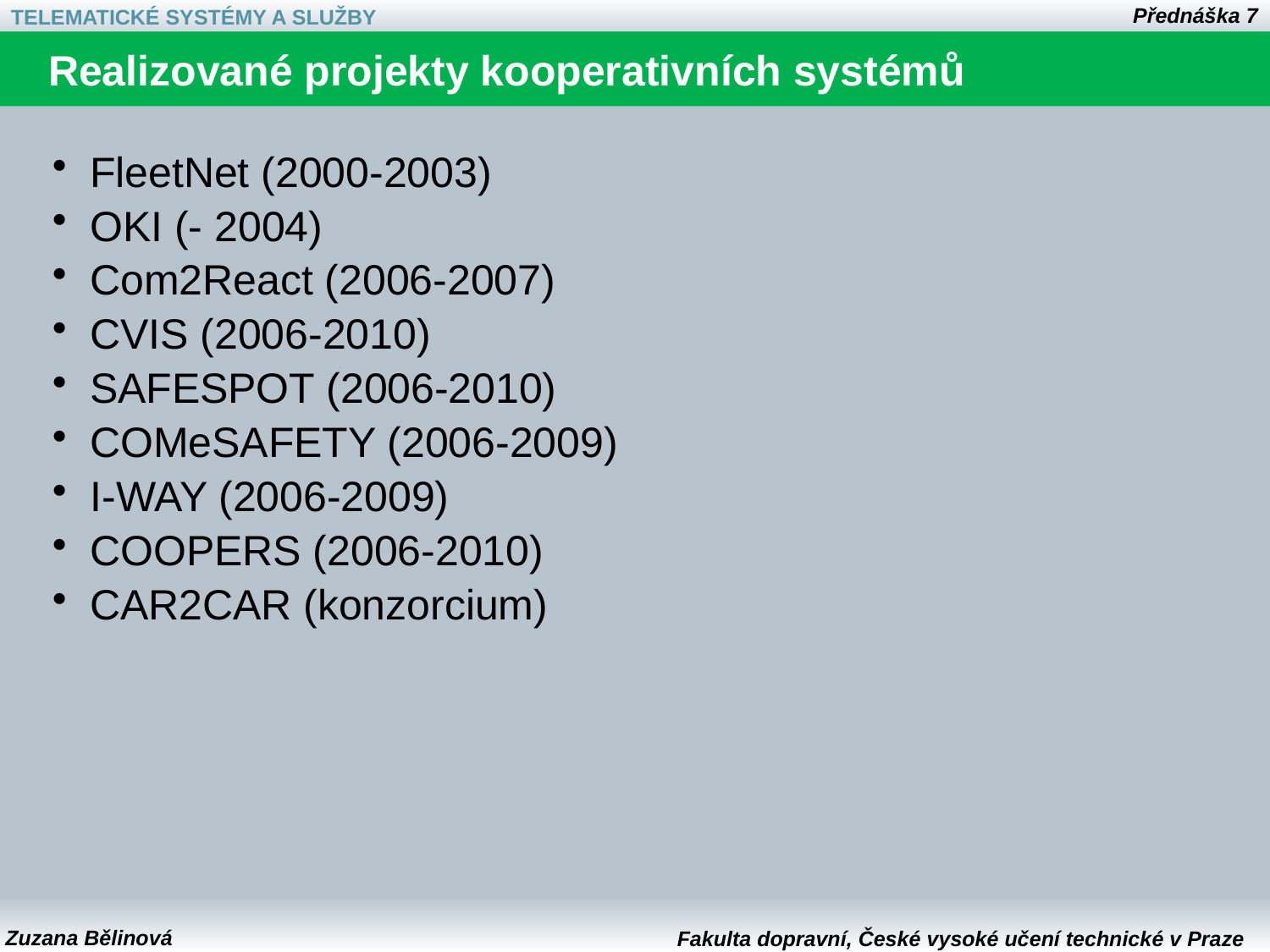

# Realizované projekty kooperativních systémů
FleetNet (2000-2003)
OKI (- 2004)
Com2React (2006-2007)
CVIS (2006-2010)
SAFESPOT (2006-2010)
COMeSAFETY (2006-2009)
I-WAY (2006-2009)
COOPERS (2006-2010)
CAR2CAR (konzorcium)